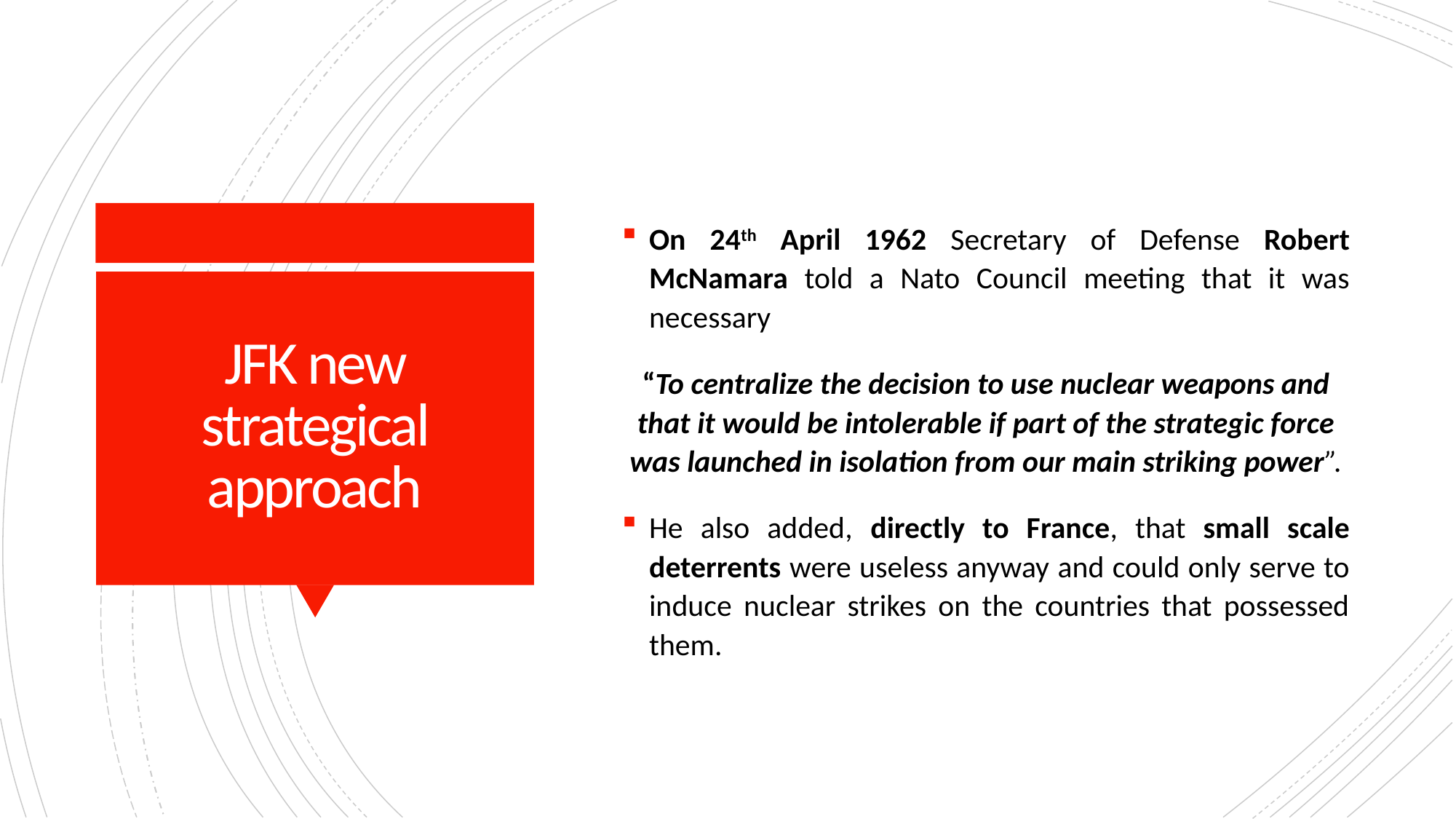

On 24th April 1962 Secretary of Defense Robert McNamara told a Nato Council meeting that it was necessary
“To centralize the decision to use nuclear weapons and that it would be intolerable if part of the strategic force was launched in isolation from our main striking power”.
He also added, directly to France, that small scale deterrents were useless anyway and could only serve to induce nuclear strikes on the countries that possessed them.
# JFK new strategical approach